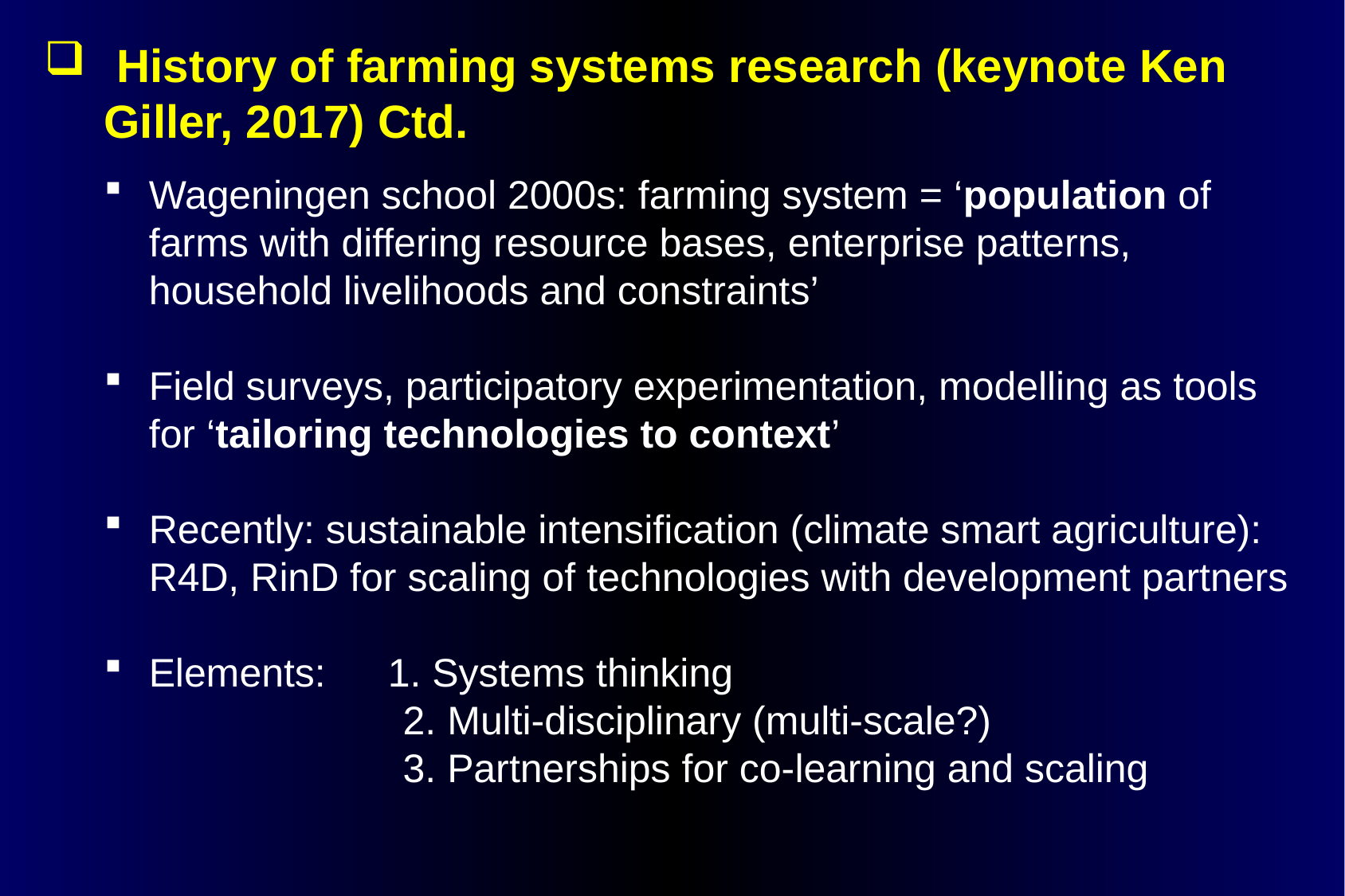

History of farming systems research (keynote Ken Giller, 2017) Ctd.

Wageningen school 2000s: farming system = ‘population of farms with differing resource bases, enterprise patterns, household livelihoods and constraints’

Field surveys, participatory experimentation, modelling as tools for ‘tailoring technologies to context’

Recently: sustainable intensification (climate smart agriculture): R4D, RinD for scaling of technologies with development partners

Elements: 	1. Systems thinking
2. Multi-disciplinary (multi-scale?)
3. Partnerships for co-learning and scaling